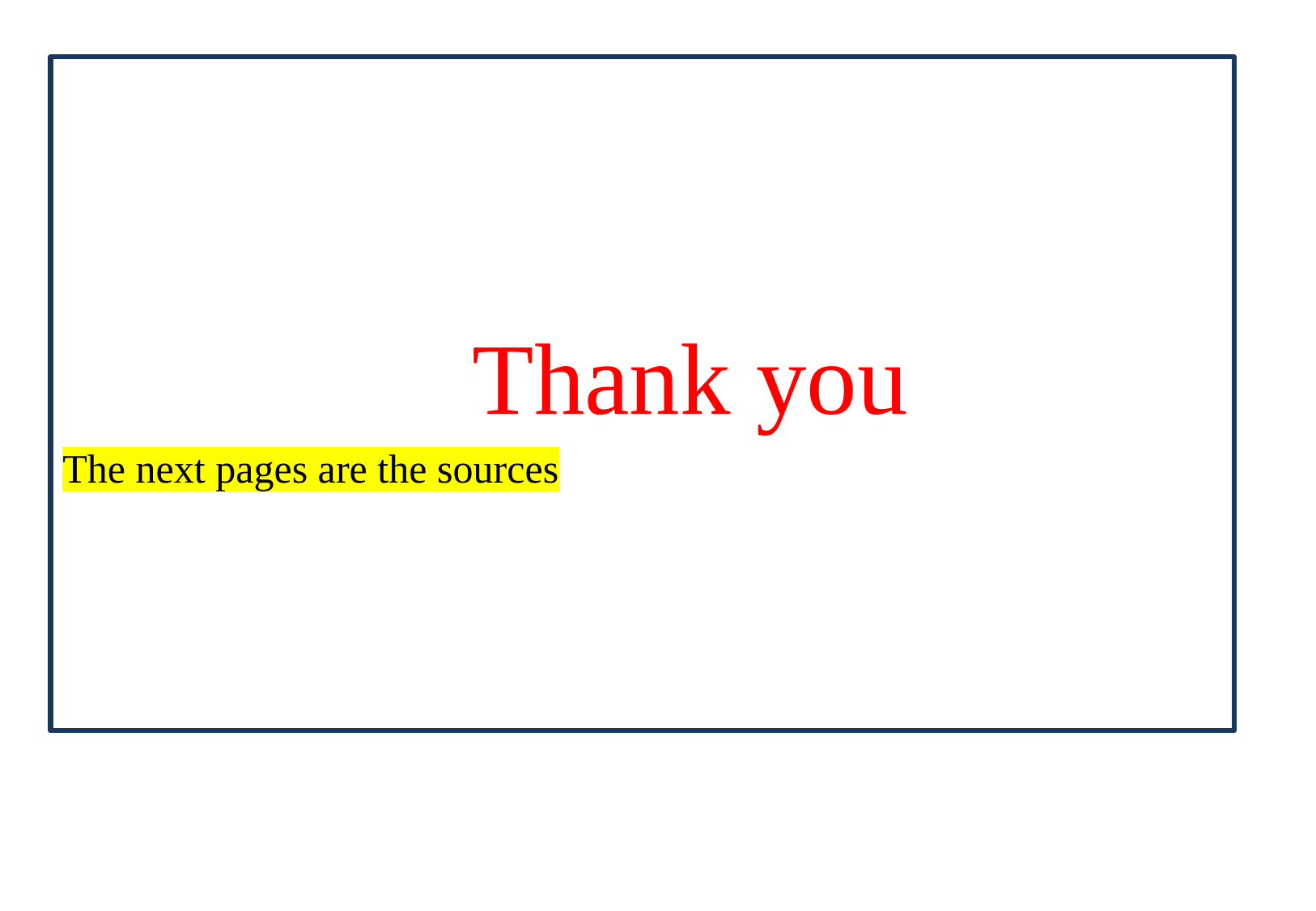

Thank you
The next pages are the sources